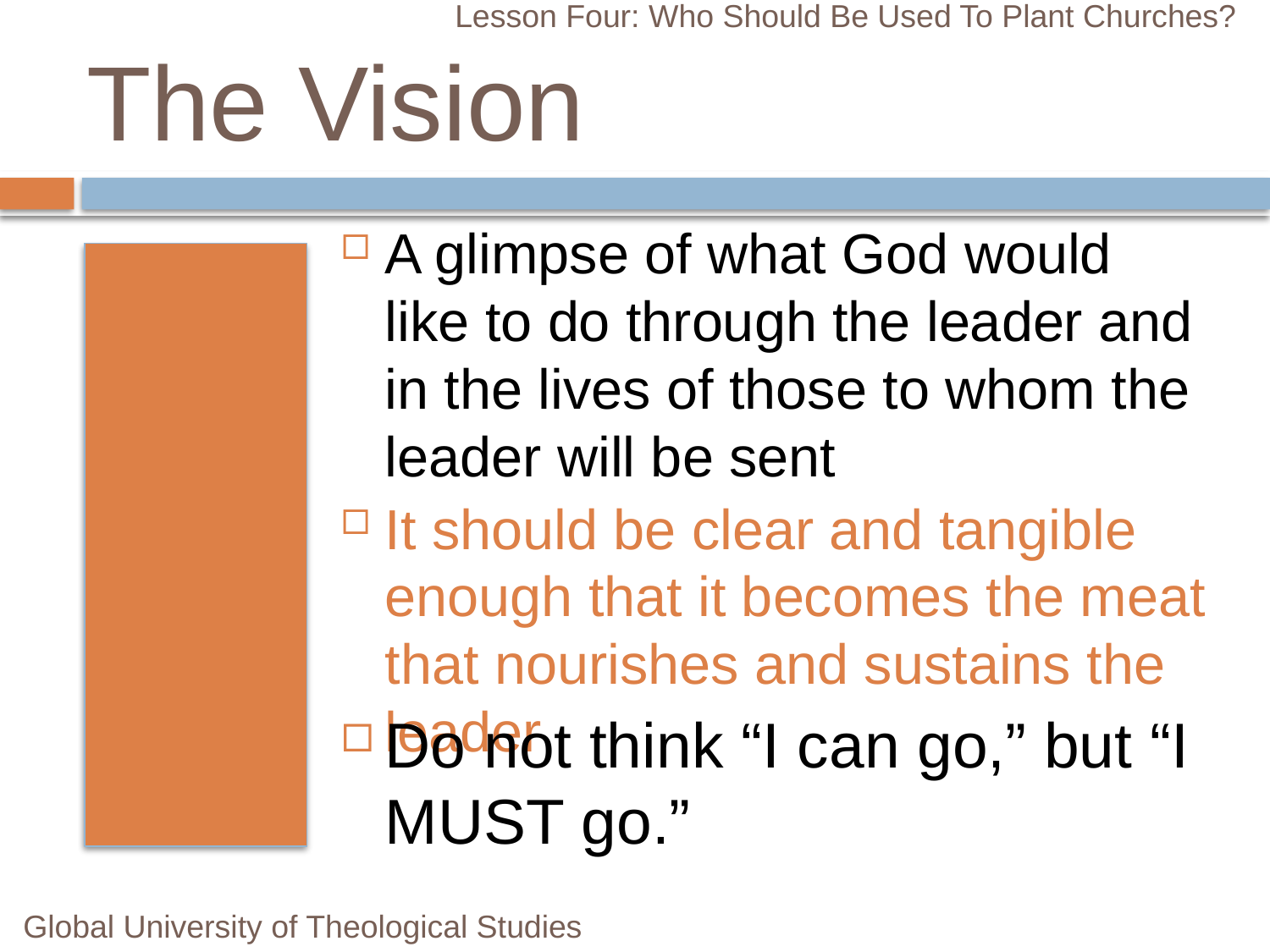

Lesson Four: Who Should Be Used To Plant Churches?
# The Vision
A glimpse of what God would like to do through the leader and in the lives of those to whom the leader will be sent

It should be clear and tangible enough that it becomes the meat that nourishes and sustains the leader
Do not think “I can go,” but “I MUST go.”
Global University of Theological Studies